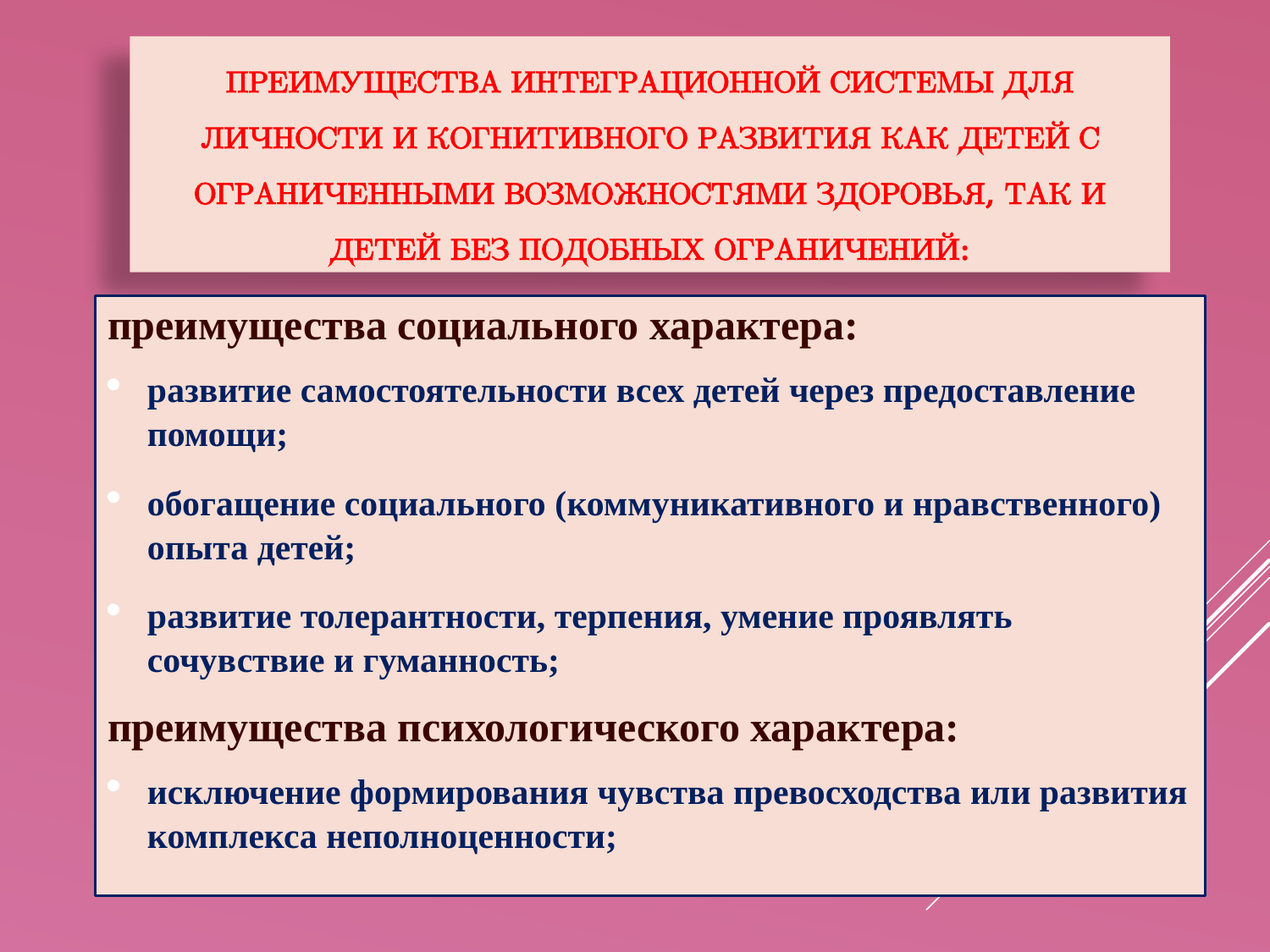

# Преимущества интеграционной системы для личности и когнитивного развития как детей с ограниченными возможностями здоровья, так и детей без подобных ограничений:
преимущества социального характера:
развитие самостоятельности всех детей через предоставление помощи;
обогащение социального (коммуникативного и нравственного) опыта детей;
развитие толерантности, терпения, умение проявлять сочувствие и гуманность;
преимущества психологического характера:
исключение формирования чувства превосходства или развития комплекса неполноценности;